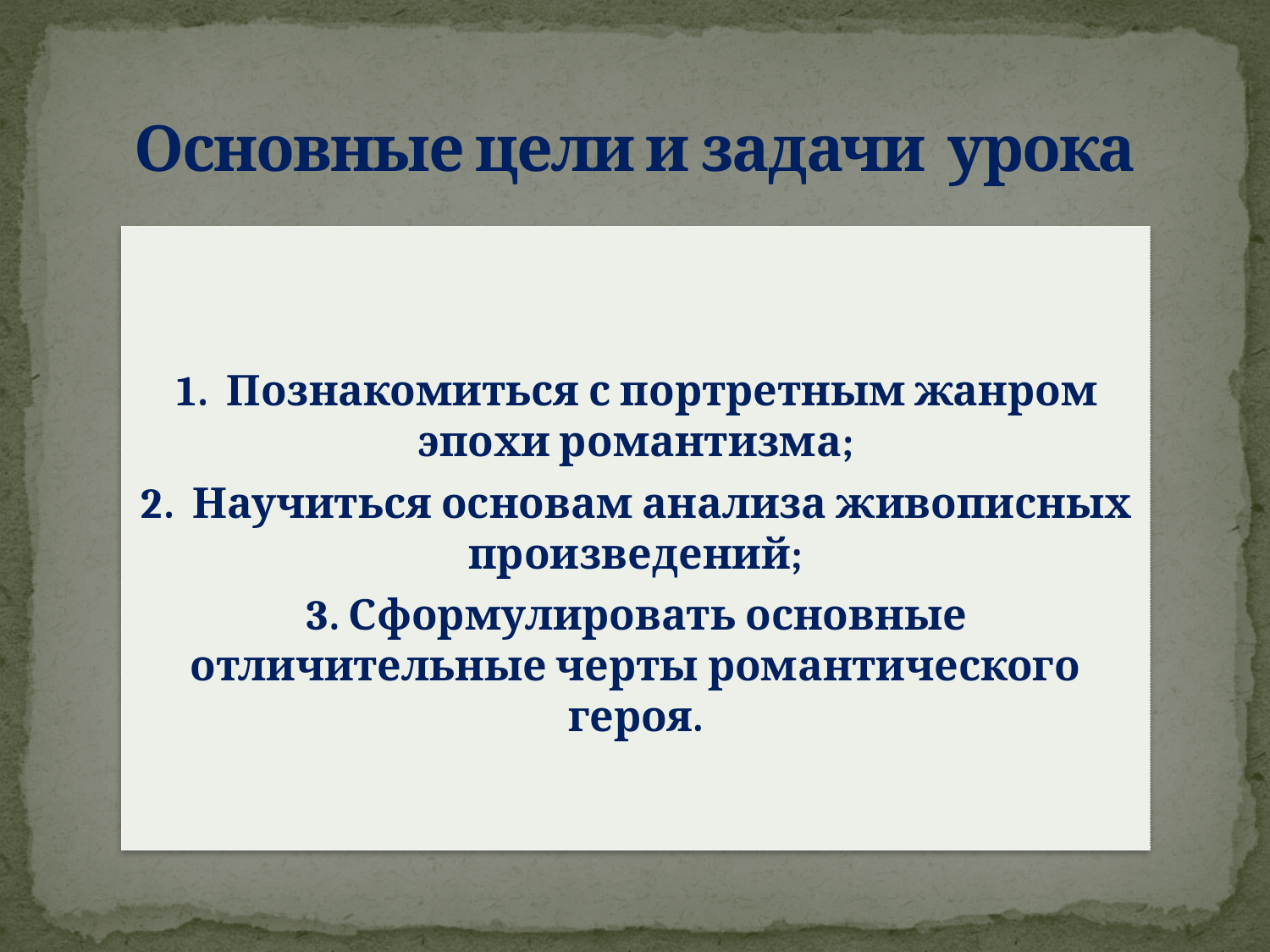

# Основные цели и задачи  урока

1.  Познакомиться с портретным жанром эпохи романтизма;
2.  Научиться основам анализа живописных произведений;
3. Сформулировать основные отличительные черты романтического героя.